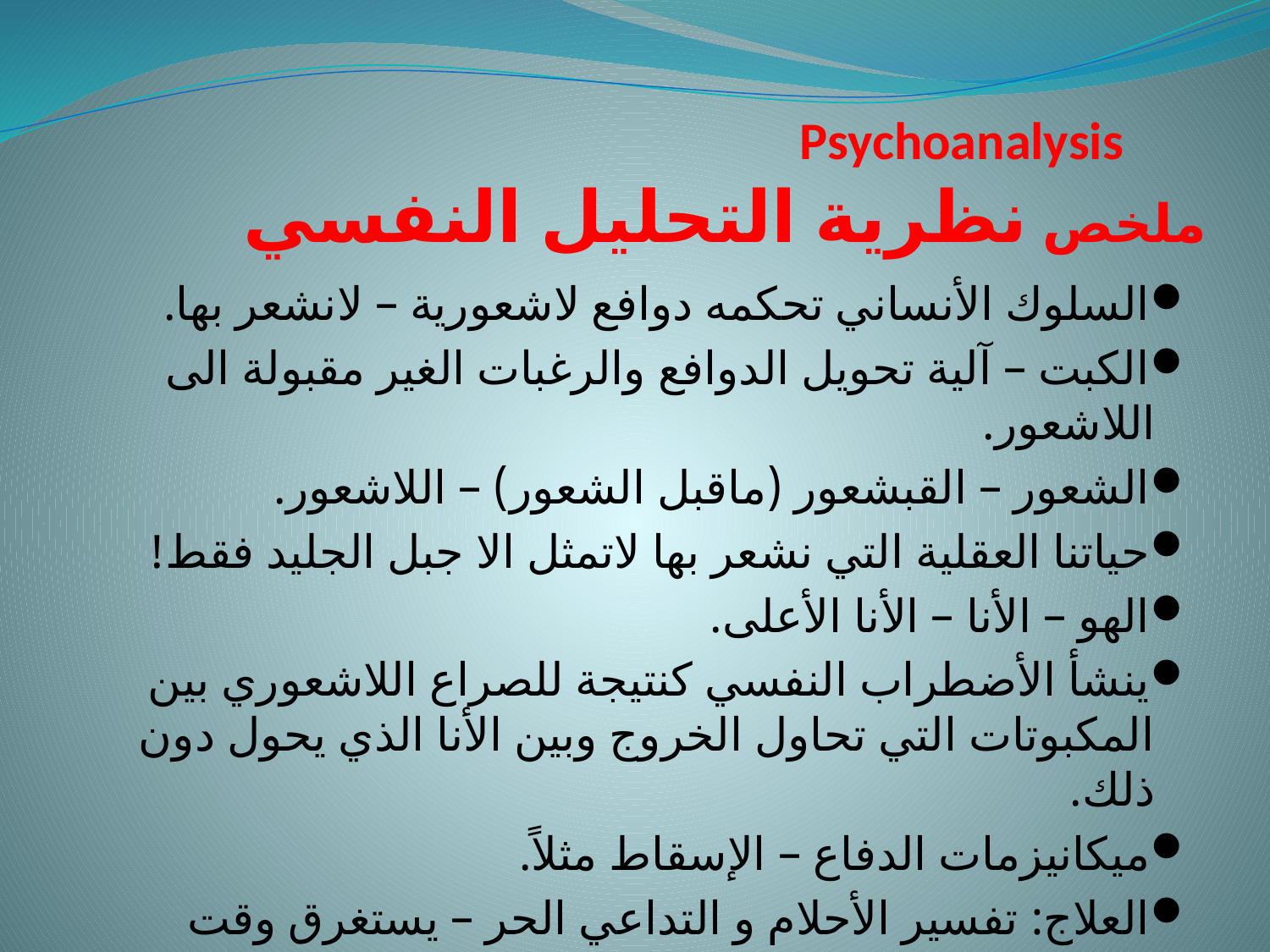

# Psychoanalysis ملخص نظرية التحليل النفسي
السلوك الأنساني تحكمه دوافع لاشعورية – لانشعر بها.
الكبت – آلية تحويل الدوافع والرغبات الغير مقبولة الى اللاشعور.
الشعور – القبشعور (ماقبل الشعور) – اللاشعور.
حياتنا العقلية التي نشعر بها لاتمثل الا جبل الجليد فقط!
الهو – الأنا – الأنا الأعلى.
ينشأ الأضطراب النفسي كنتيجة للصراع اللاشعوري بين المكبوتات التي تحاول الخروج وبين الأنا الذي يحول دون ذلك.
ميكانيزمات الدفاع – الإسقاط مثلاً.
العلاج: تفسير الأحلام و التداعي الحر – يستغرق وقت طويل وجهد.